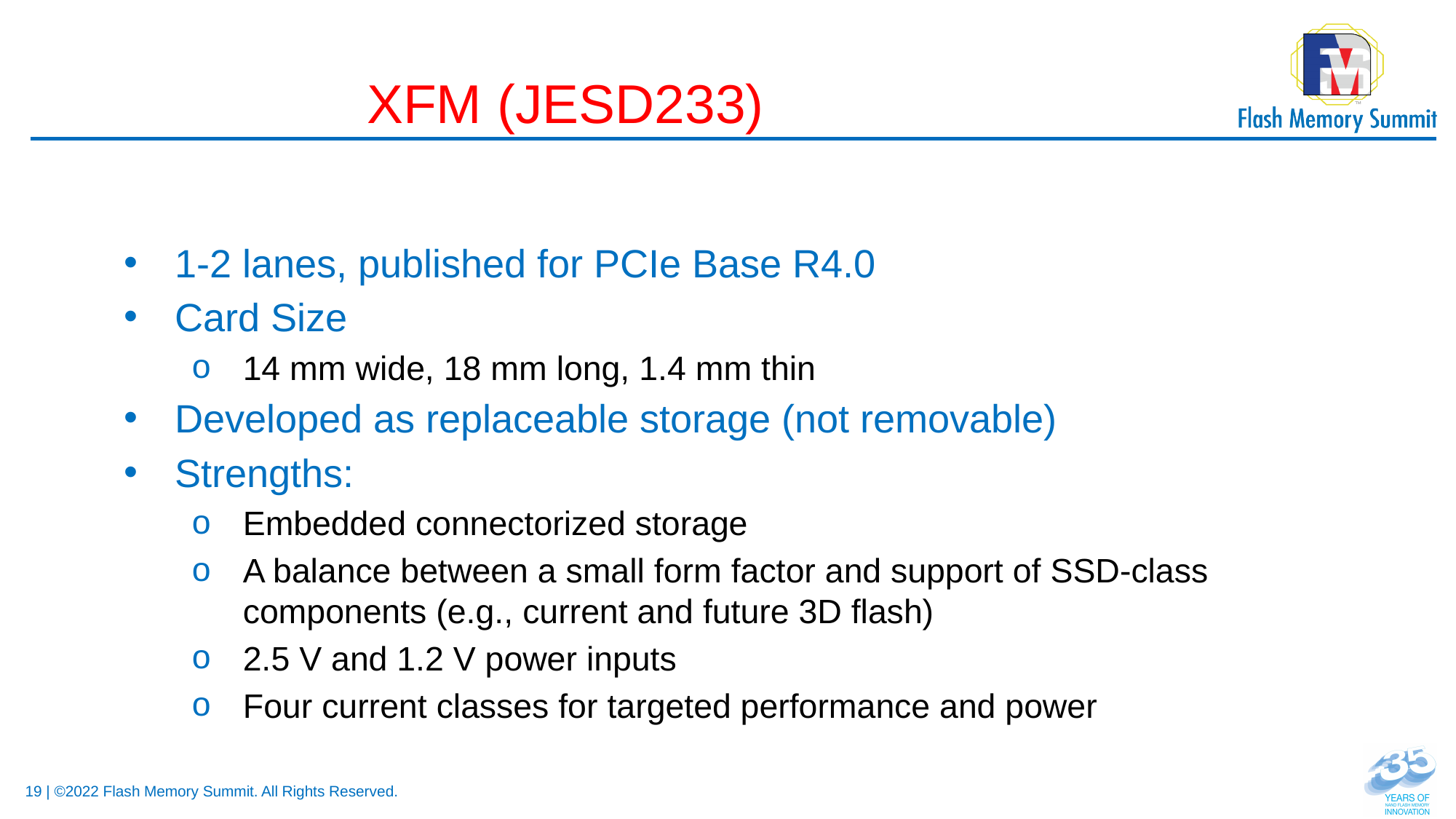

# XFM (JESD233)
1-2 lanes, published for PCIe Base R4.0
Card Size
14 mm wide, 18 mm long, 1.4 mm thin
Developed as replaceable storage (not removable)
Strengths:
Embedded connectorized storage
A balance between a small form factor and support of SSD-class components (e.g., current and future 3D flash)
2.5 V and 1.2 V power inputs
Four current classes for targeted performance and power